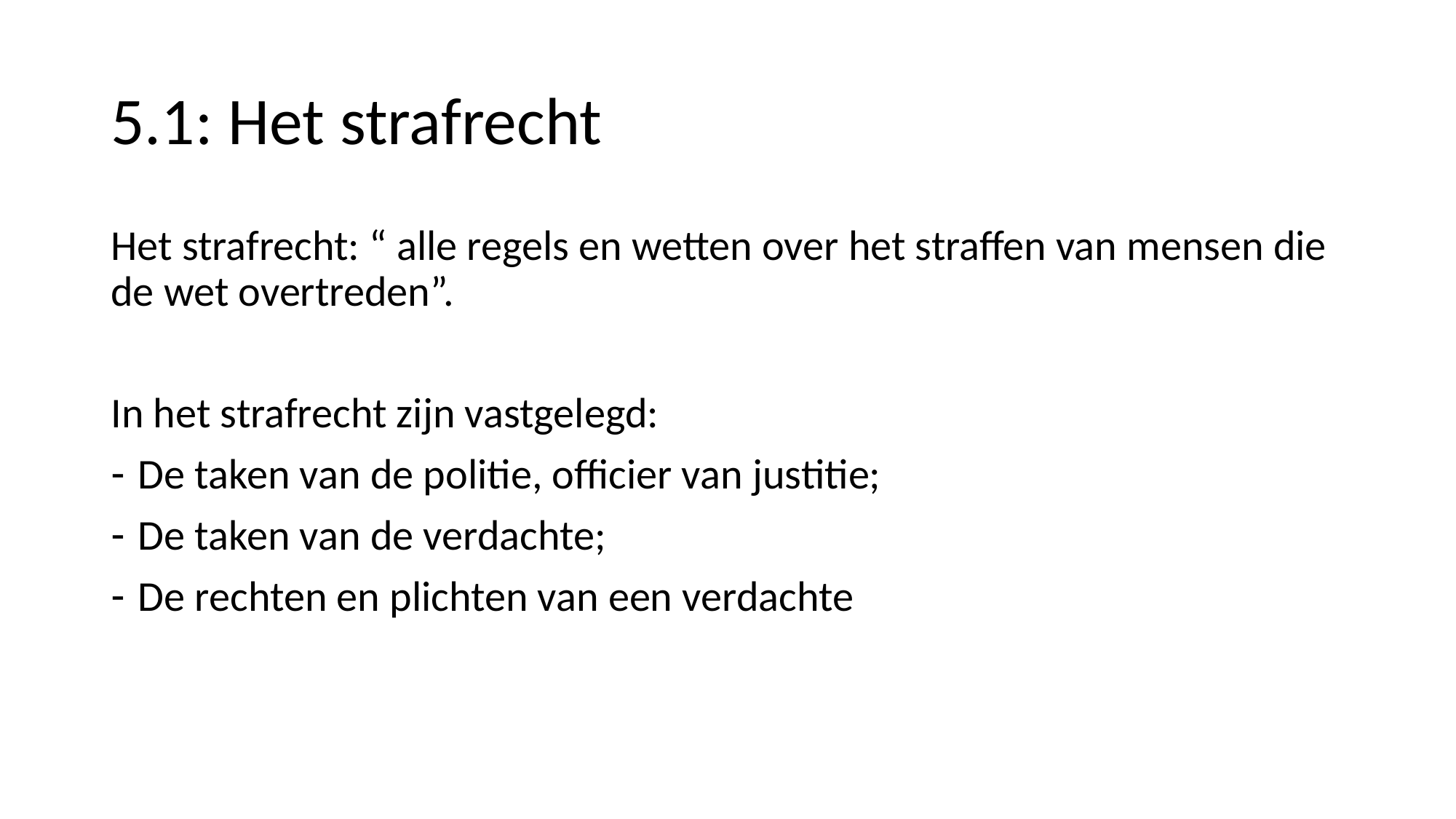

# 5.1: Het strafrecht
Het strafrecht: “ alle regels en wetten over het straffen van mensen die de wet overtreden”.

In het strafrecht zijn vastgelegd:
De taken van de politie, officier van justitie;
De taken van de verdachte;
De rechten en plichten van een verdachte